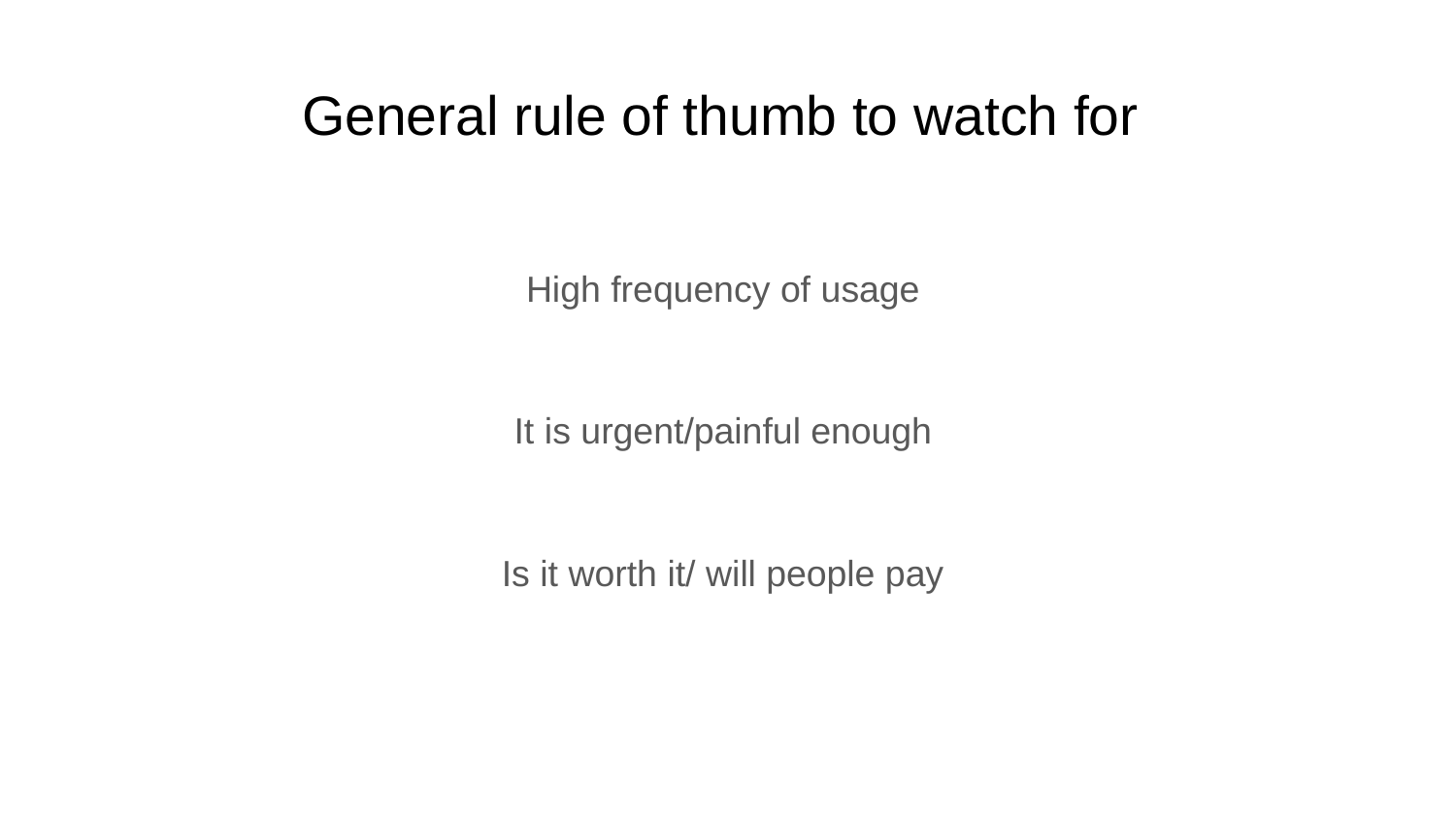

# General rule of thumb to watch for

High frequency of usage

It is urgent/painful enough

Is it worth it/ will people pay